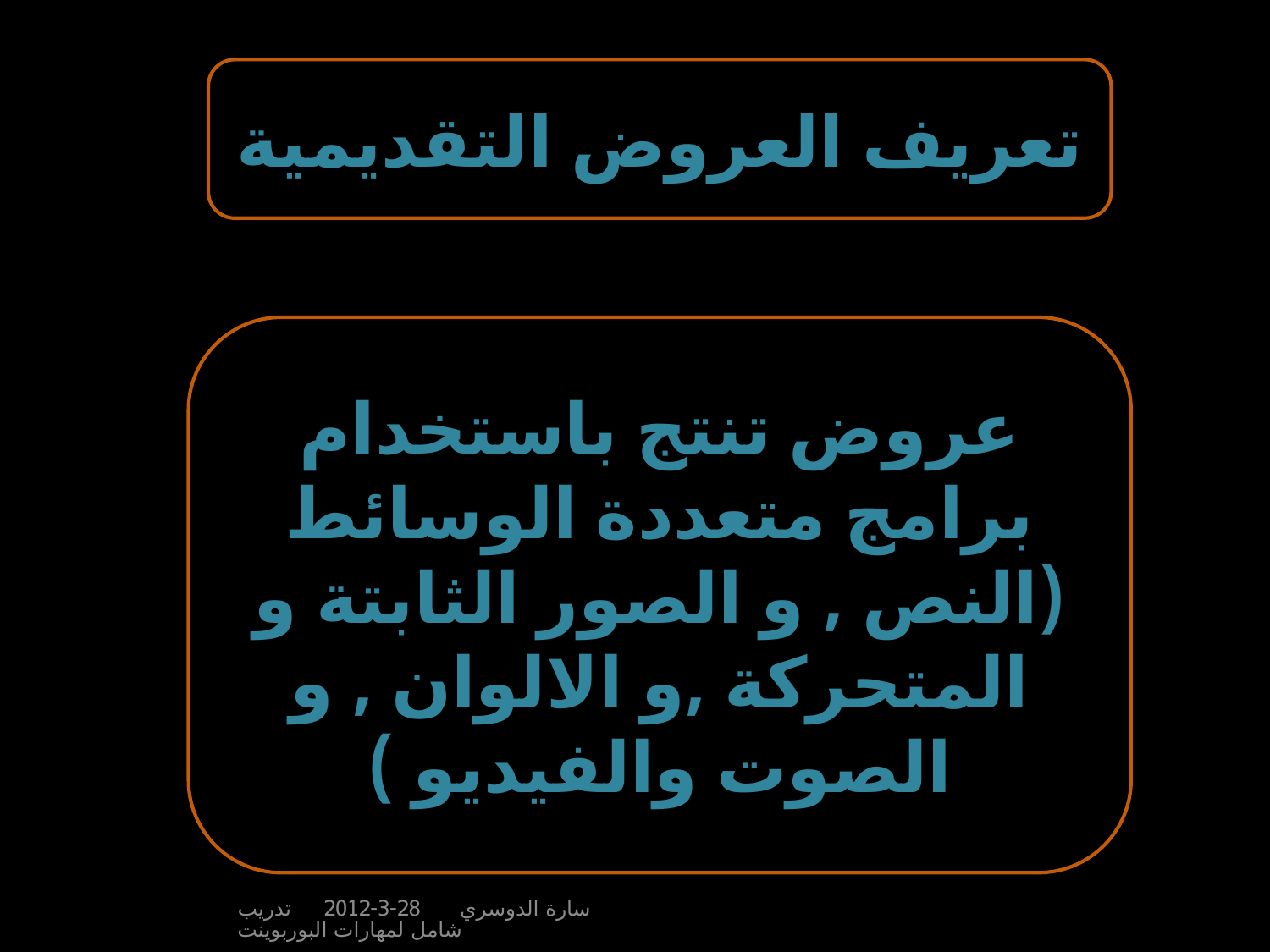

عروض تنتج باستخدام برامج متعددة الوسائط (النص , و الصور الثابتة و المتحركة ,و الالوان , و الصوت والفيديو )
سارة الدوسري      28-3-2012     تدريب شامل لمهارات البوربوينت